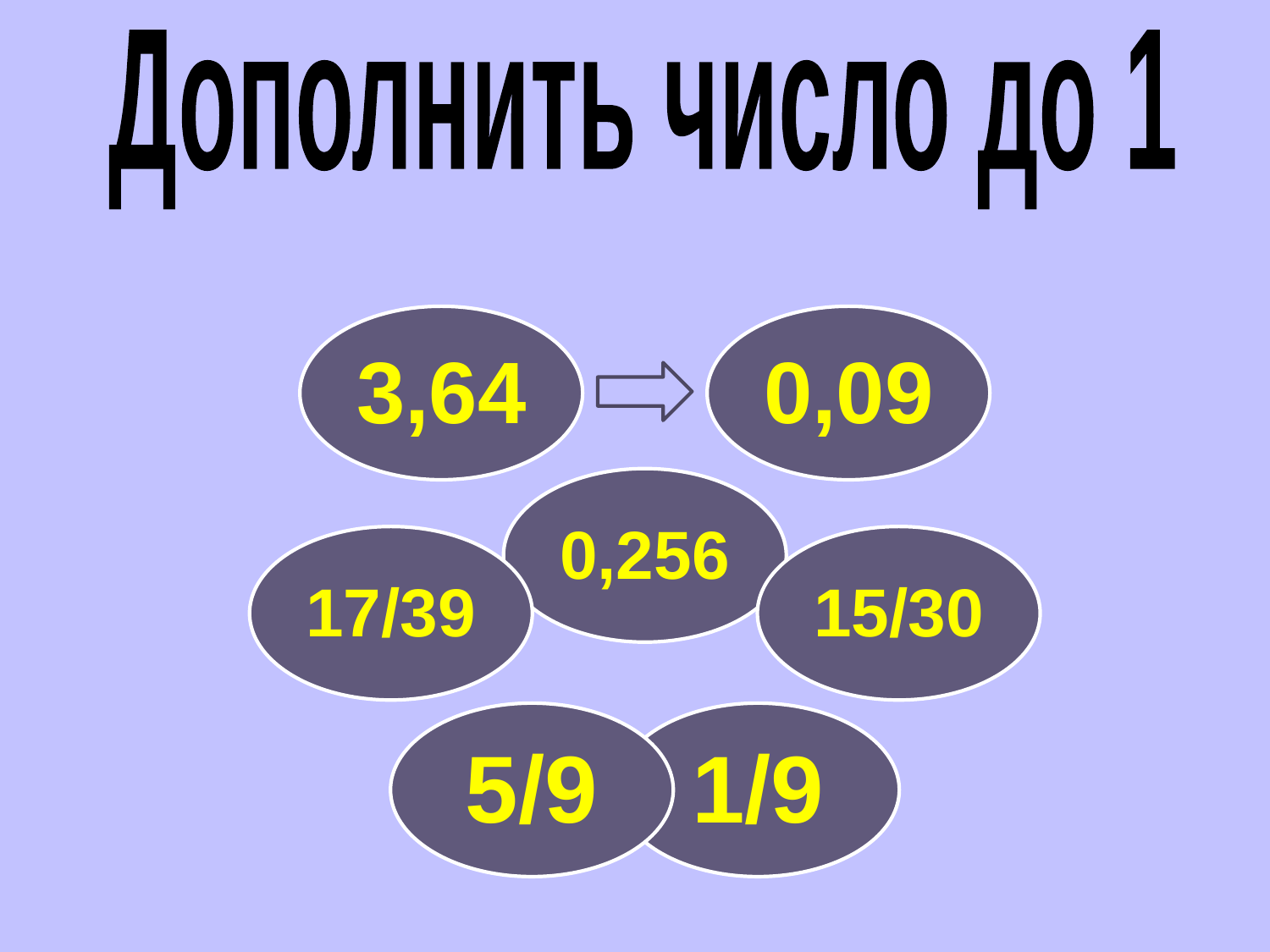

Дополнить число до 1
0,256
0,09
15/30
1/9
5/9
17/39
3,64